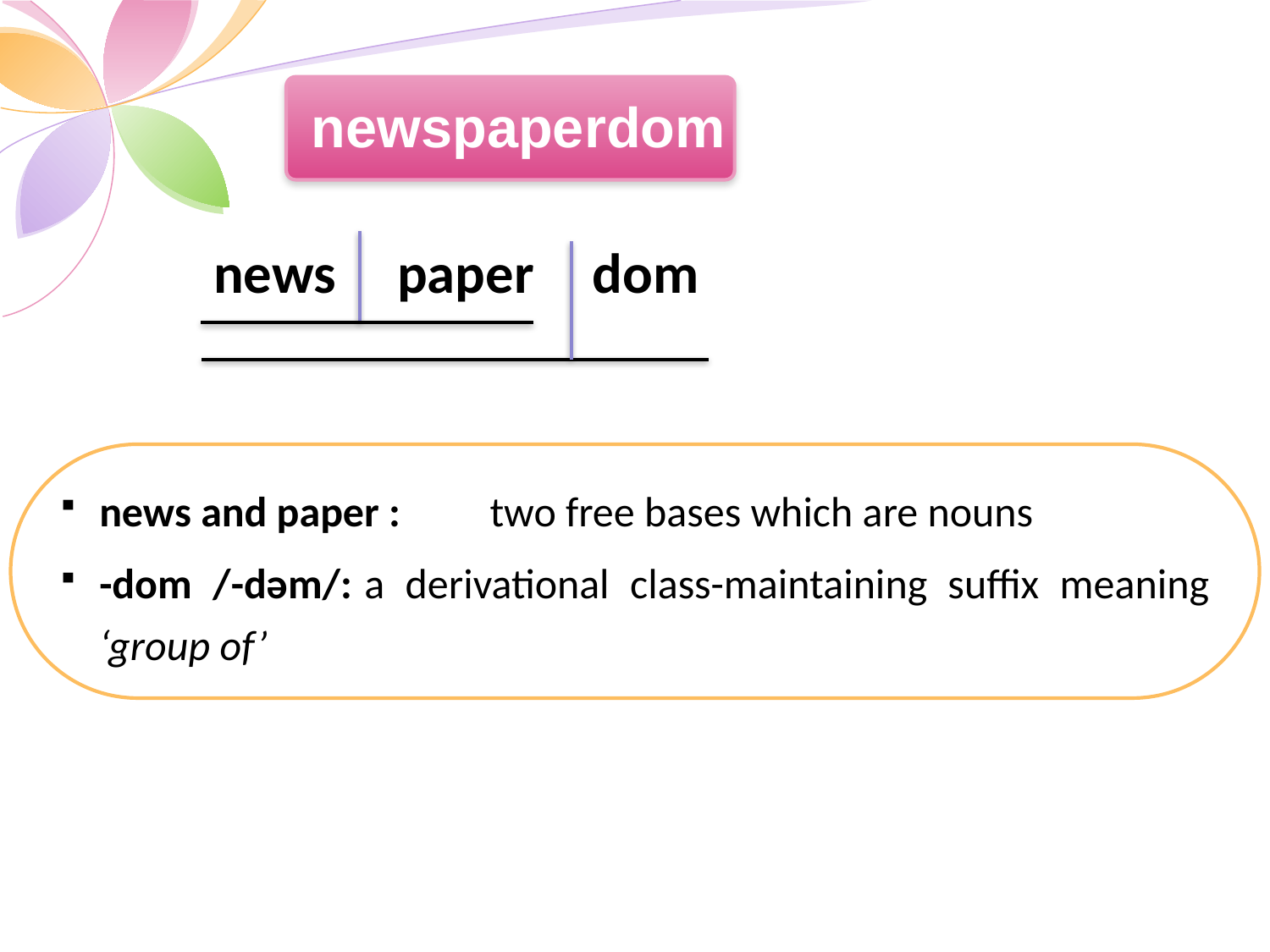

newspaperdom
dom
news
paper
news and paper :	 two free bases which are nouns
-dom /-dəm/:	a derivational class-maintaining suffix meaning ‘group of’